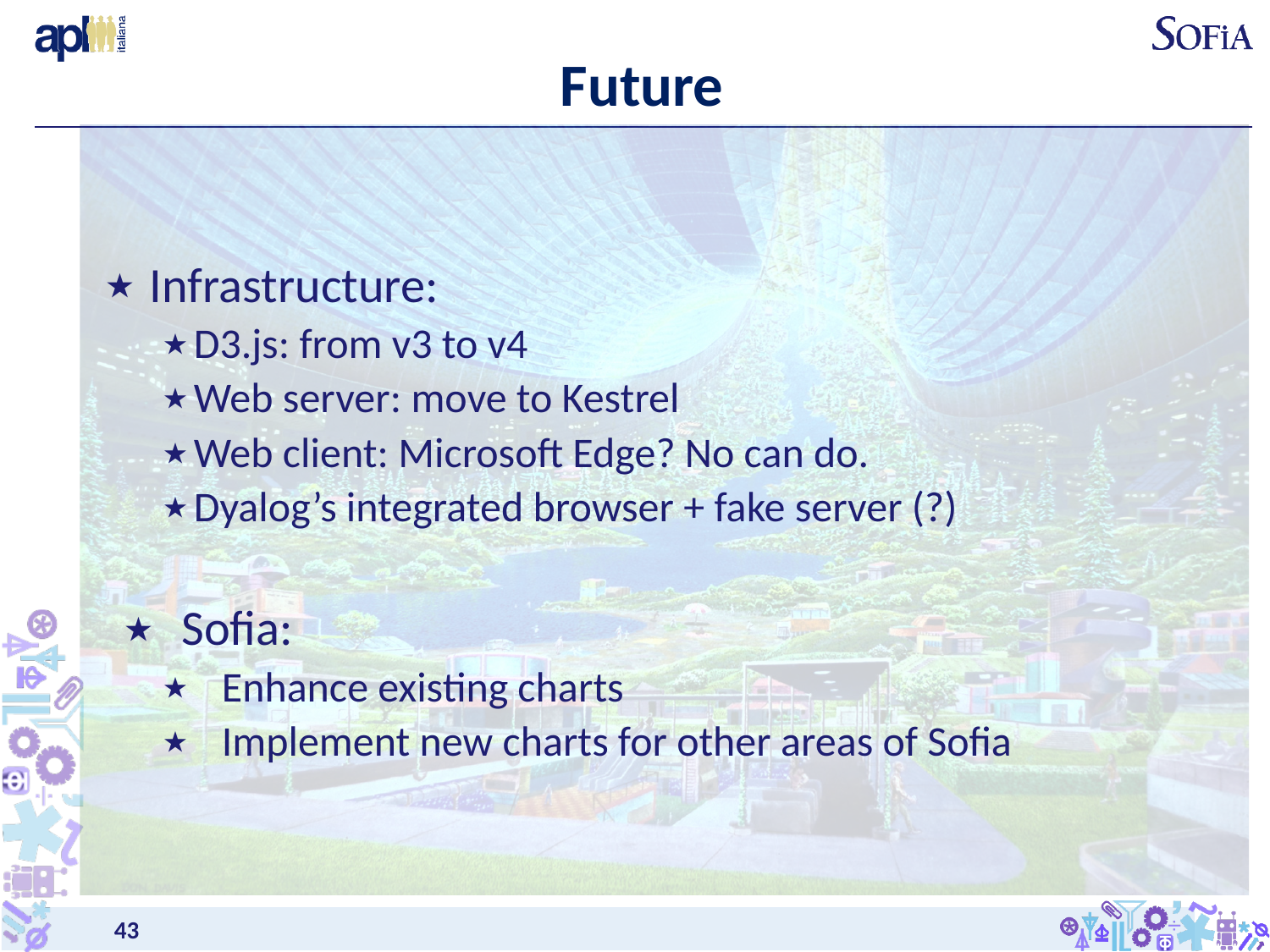

# Future

Infrastructure:
D3.js: from v3 to v4
Web server: move to Kestrel
Web client: Microsoft Edge? No can do.
Dyalog’s integrated browser + fake server (?)

Sofia:
Enhance existing charts
Implement new charts for other areas of Sofia